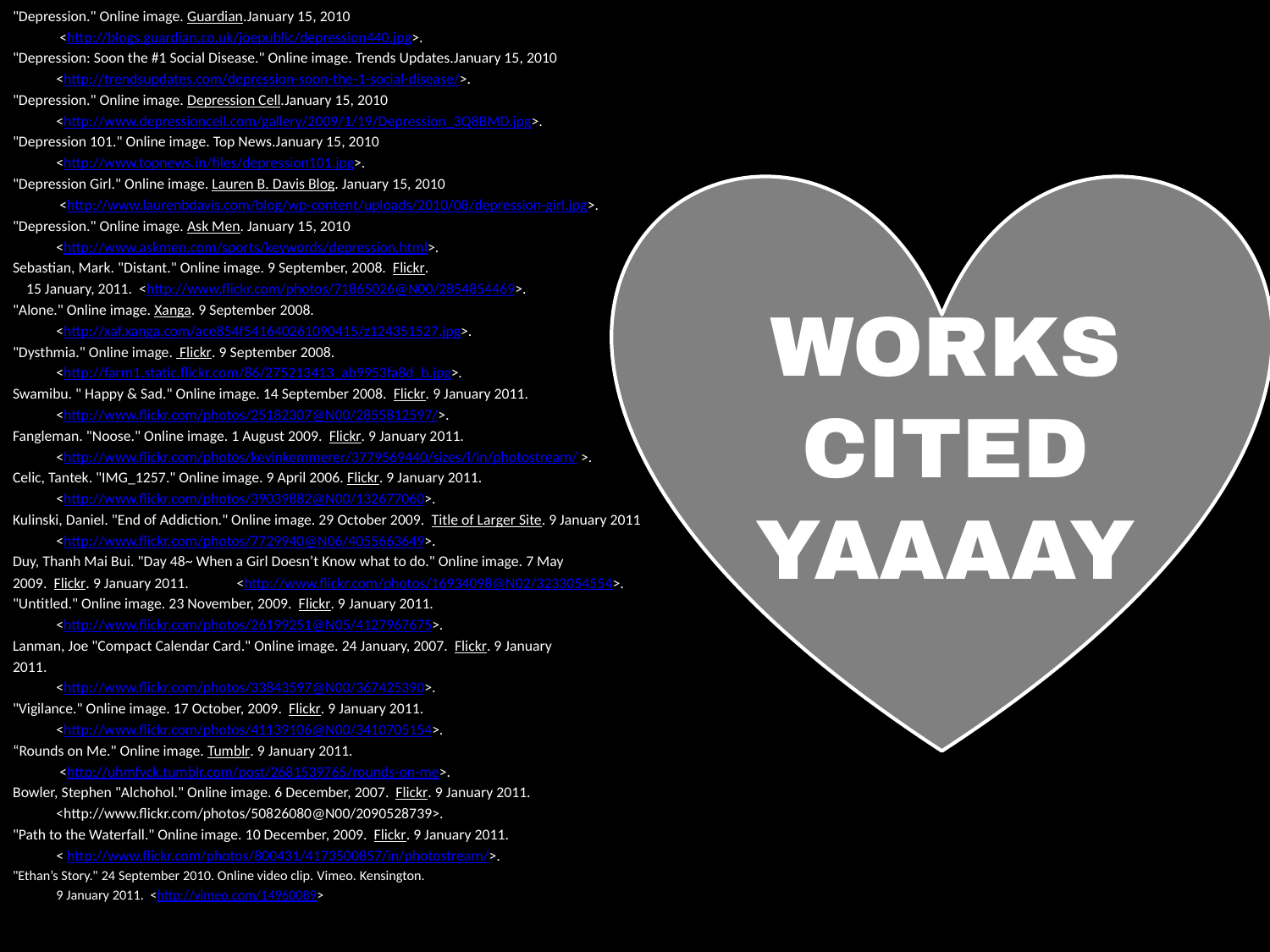

"Depression." Online image. Guardian.January 15, 2010
	 <http://blogs.guardian.co.uk/joepublic/depression440.jpg>.
"Depression: Soon the #1 Social Disease." Online image. Trends Updates.January 15, 2010
 	<http://trendsupdates.com/depression-soon-the-1-social-disease/>.
"Depression." Online image. Depression Cell.January 15, 2010
 	<http://www.depressioncell.com/gallery/2009/1/19/Depression_3Q8BMD.jpg>.
"Depression 101." Online image. Top News.January 15, 2010
 	<http://www.topnews.in/files/depression101.jpg>.
"Depression Girl." Online image. Lauren B. Davis Blog. January 15, 2010
	 <http://www.laurenbdavis.com/blog/wp-content/uploads/2010/08/depression-girl.jpg>.
"Depression." Online image. Ask Men. January 15, 2010
 	<http://www.askmen.com/sports/keywords/depression.html>.
Sebastian, Mark. "Distant." Online image. 9 September, 2008.  Flickr.
    15 January, 2011.  <http://www.flickr.com/photos/71865026@N00/2854854469>.
"Alone." Online image. Xanga. 9 September 2008.
	<http://xaf.xanga.com/ace854f541640261090415/z124351527.jpg>.
"Dysthmia." Online image.  Flickr. 9 September 2008.
	<http://farm1.static.flickr.com/86/275213413_ab9953fa8d_b.jpg>.
Swamibu. " Happy & Sad." Online image. 14 September 2008.  Flickr. 9 January 2011.
	<http://www.flickr.com/photos/25182307@N00/2855812597/>.
Fangleman. "Noose." Online image. 1 August 2009.  Flickr. 9 January 2011.
	<http://www.flickr.com/photos/kevinkemmerer/3779569440/sizes/l/in/photostream/ >.
Celic, Tantek. "IMG_1257." Online image. 9 April 2006. Flickr. 9 January 2011.
	<http://www.flickr.com/photos/39039882@N00/132677060>.
Kulinski, Daniel. "End of Addiction." Online image. 29 October 2009.  Title of Larger Site. 9 January 2011
	<http://www.flickr.com/photos/7729940@N06/4055663649>.
Duy, Thanh Mai Bui. "Day 48~ When a Girl Doesn’t Know what to do." Online image. 7 May
2009.  Flickr. 9 January 2011. 	<http://www.flickr.com/photos/16934098@N02/3233054554>.
"Untitled." Online image. 23 November, 2009.  Flickr. 9 January 2011.
	<http://www.flickr.com/photos/26199251@N05/4127967675>.
Lanman, Joe "Compact Calendar Card." Online image. 24 January, 2007.  Flickr. 9 January
2011.
	<http://www.flickr.com/photos/33843597@N00/367425390>.
"Vigilance." Online image. 17 October, 2009.  Flickr. 9 January 2011.
	<http://www.flickr.com/photos/41139106@N00/3410705154>.
“Rounds on Me." Online image. Tumblr. 9 January 2011.
	 <http://uhmfvck.tumblr.com/post/2681539765/rounds-on-me>.
Bowler, Stephen "Alchohol." Online image. 6 December, 2007.  Flickr. 9 January 2011.
	<http://www.flickr.com/photos/50826080@N00/2090528739>.
"Path to the Waterfall." Online image. 10 December, 2009.  Flickr. 9 January 2011.
	< http://www.flickr.com/photos/800431/4173500857/in/photostream/>.
"Ethan’s Story." 24 September 2010. Online video clip. Vimeo. Kensington.
	9 January 2011.  <http://vimeo.com/14960089>

WORKS
CITED
YAAAAY